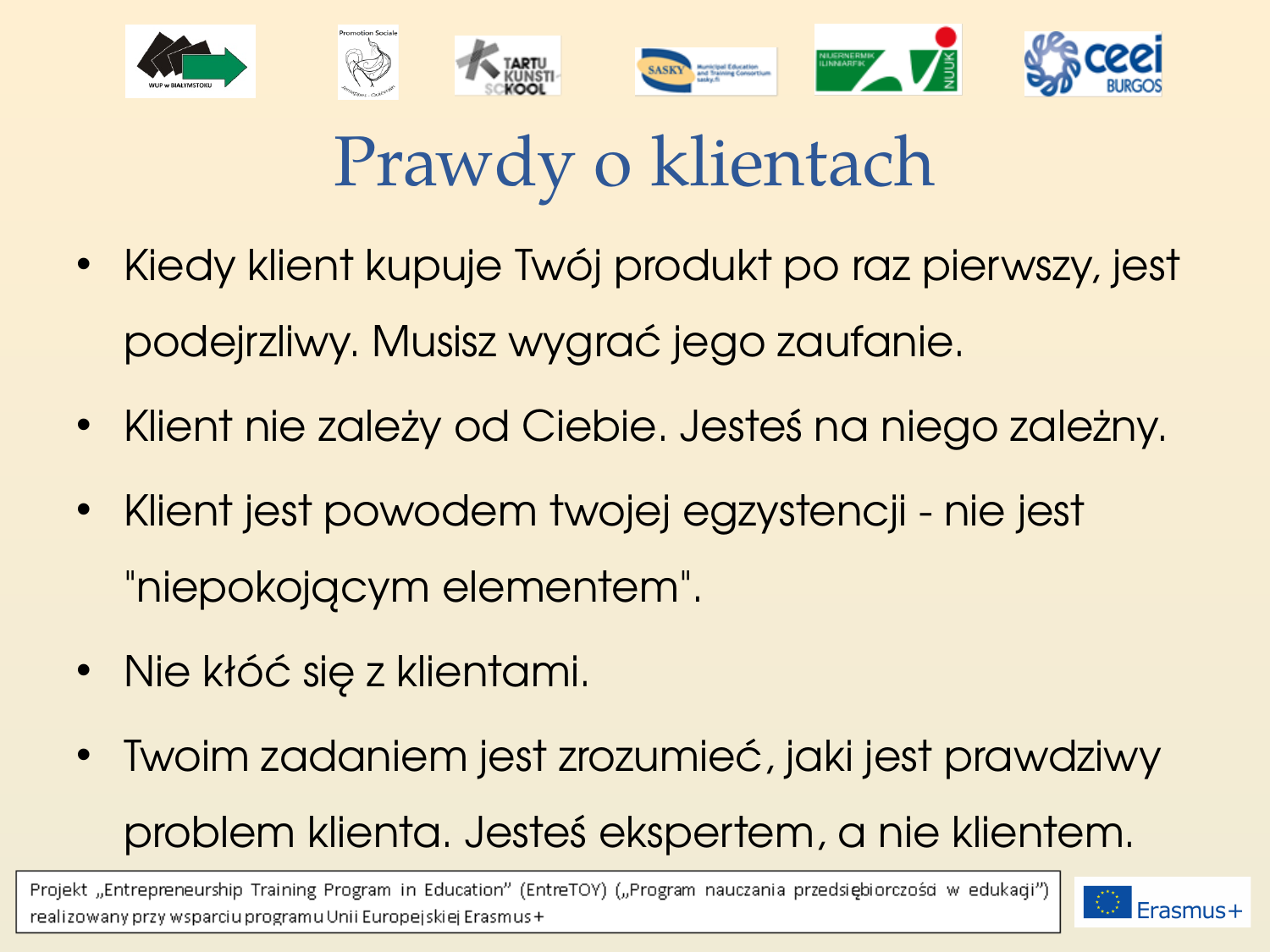

# Prawdy o klientach
Kiedy klient kupuje Twój produkt po raz pierwszy, jest podejrzliwy. Musisz wygrać jego zaufanie.
Klient nie zależy od Ciebie. Jesteś na niego zależny.
Klient jest powodem twojej egzystencji - nie jest "niepokojącym elementem".
Nie kłóć się z klientami.
Twoim zadaniem jest zrozumieć, jaki jest prawdziwy problem klienta. Jesteś ekspertem, a nie klientem.